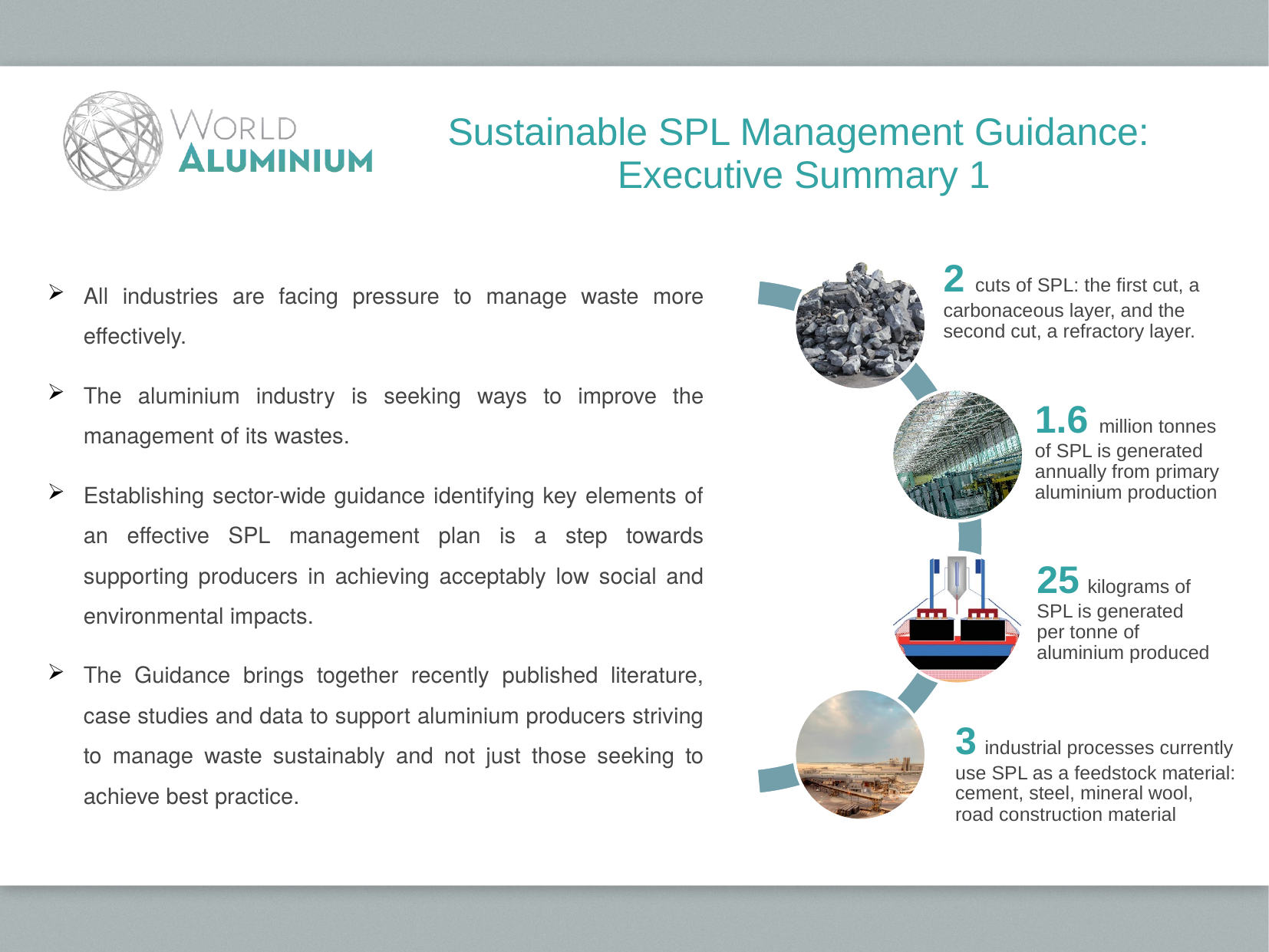

# Sustainable SPL Management Guidance: Executive Summary 1

2  cuts of SPL: the first cut, a carbonaceous layer, and the second cut, a refractory layer.
1.6 million tonnes of SPL is generated annually from primary aluminium production
25 kilograms of SPL is generated per tonne of aluminium produced
3 industrial processes currently use SPL as a feedstock material: cement, steel, mineral wool, road construction material
All industries are facing pressure to manage waste more effectively.
The aluminium industry is seeking ways to improve the management of its wastes.
Establishing sector-wide guidance identifying key elements of an effective SPL management plan is a step towards supporting producers in achieving acceptably low social and environmental impacts.
The Guidance brings together recently published literature, case studies and data to support aluminium producers striving to manage waste sustainably and not just those seeking to achieve best practice.